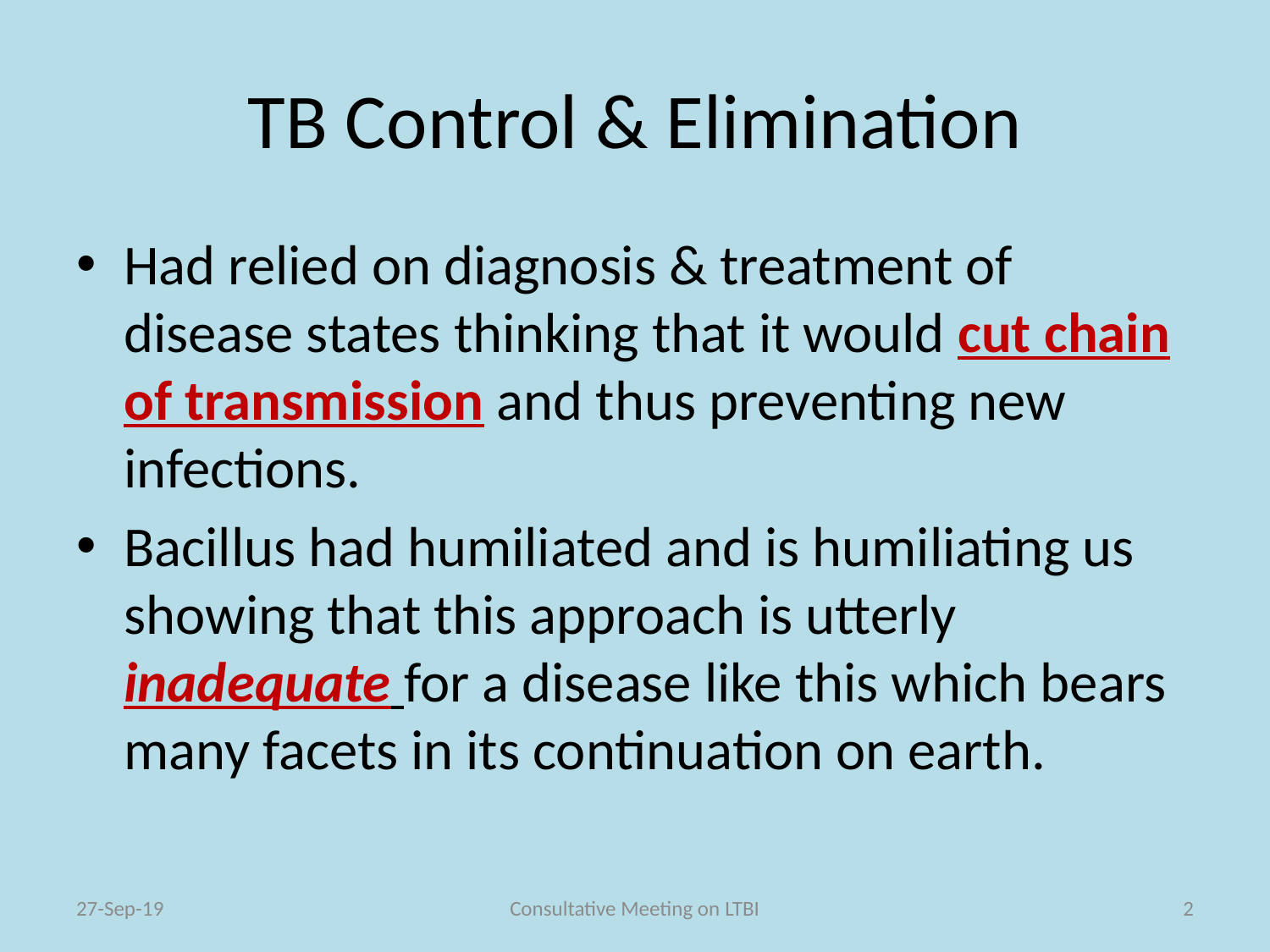

# TB Control & Elimination
Had relied on diagnosis & treatment of disease states thinking that it would cut chain of transmission and thus preventing new infections.
Bacillus had humiliated and is humiliating us showing that this approach is utterly inadequate for a disease like this which bears  many facets in its continuation on earth.
27-Sep-19
Consultative Meeting on LTBI
2